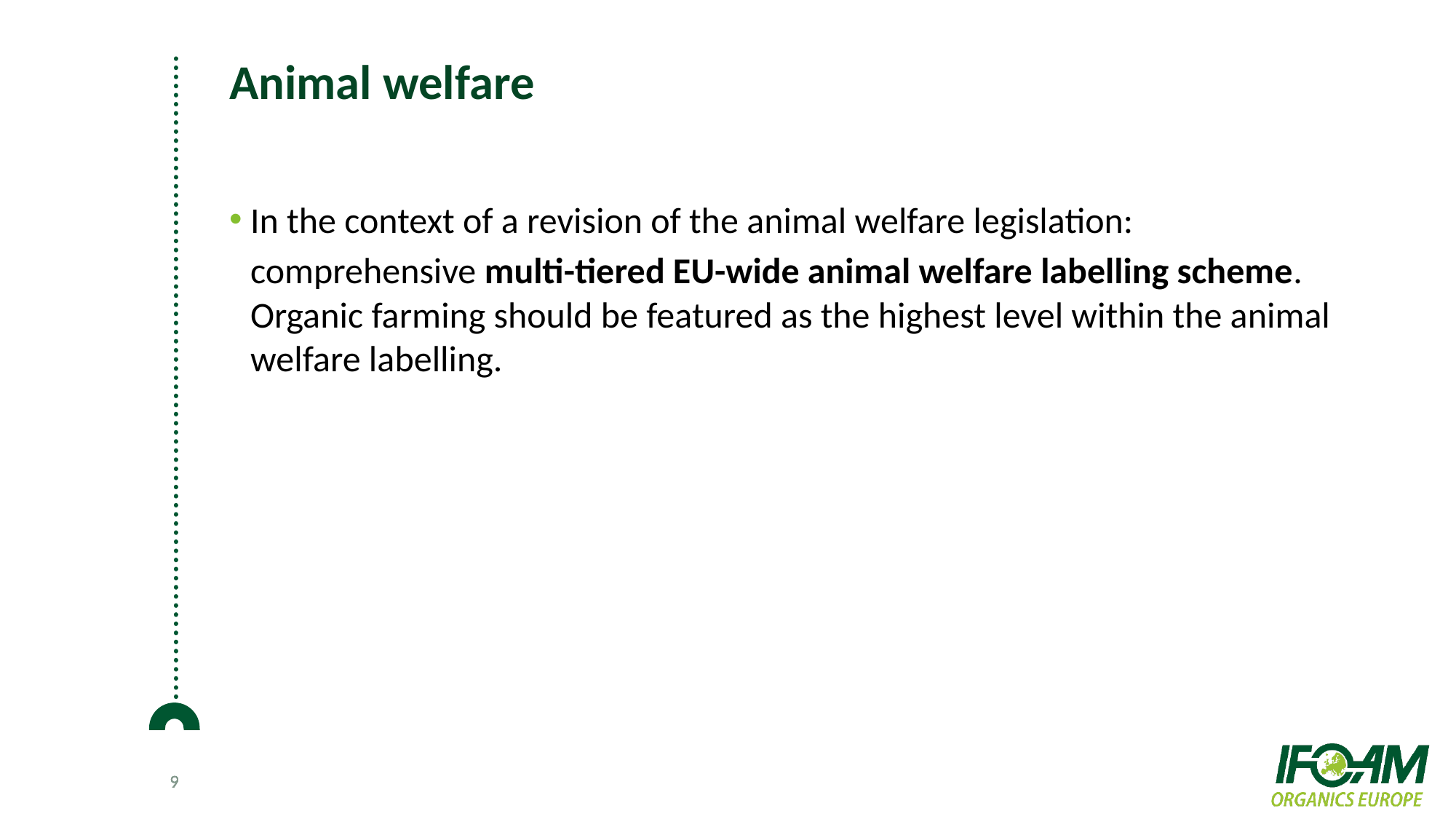

# Animal welfare
In the context of a revision of the animal welfare legislation:
comprehensive multi-tiered EU-wide animal welfare labelling scheme. Organic farming should be featured as the highest level within the animal welfare labelling.
9